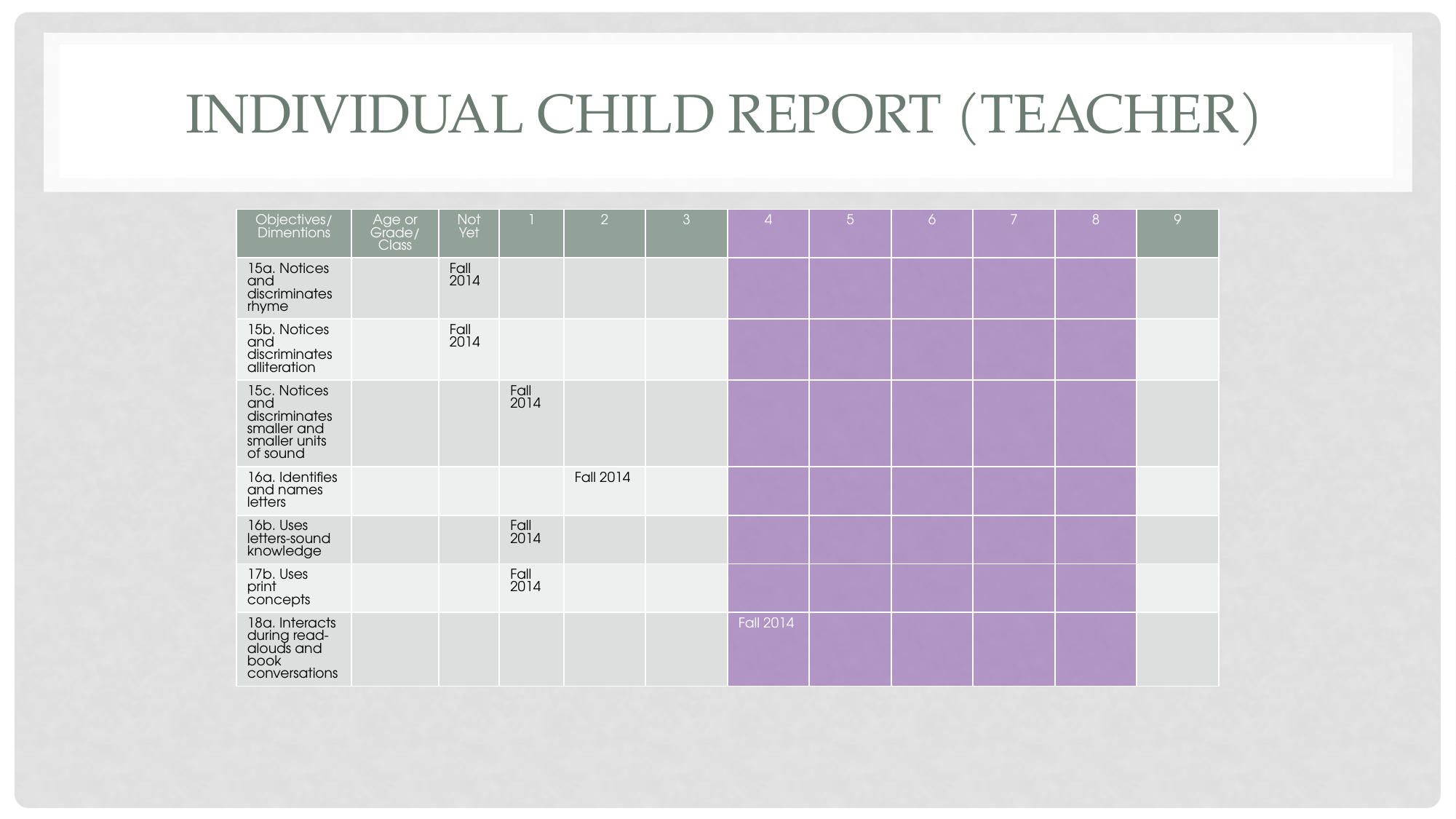

# Individual Child Report (Teacher)
| Objectives/ Dimentions | Age or Grade/ Class | Not Yet | 1 | 2 | 3 | 4 | 5 | 6 | 7 | 8 | 9 |
| --- | --- | --- | --- | --- | --- | --- | --- | --- | --- | --- | --- |
| 15a. Notices and discriminates rhyme |  | Fall 2014 |  |  |  |  |  |  |  |  |  |
| 15b. Notices and discriminates alliteration |  | Fall 2014 |  |  |  |  |  |  |  |  |  |
| 15c. Notices and discriminates smaller and smaller units of sound |  |  | Fall 2014 |  |  |  |  |  |  |  |  |
| 16a. Identifies and names letters |  |  |  | Fall 2014 |  |  |  |  |  |  |  |
| 16b. Uses letters-sound knowledge |  |  | Fall 2014 |  |  |  |  |  |  |  |  |
| 17b. Uses print concepts |  |  | Fall 2014 |  |  |  |  |  |  |  |  |
| 18a. Interacts during read-alouds and book conversations |  |  |  |  |  | Fall 2014 |  |  |  |  |  |